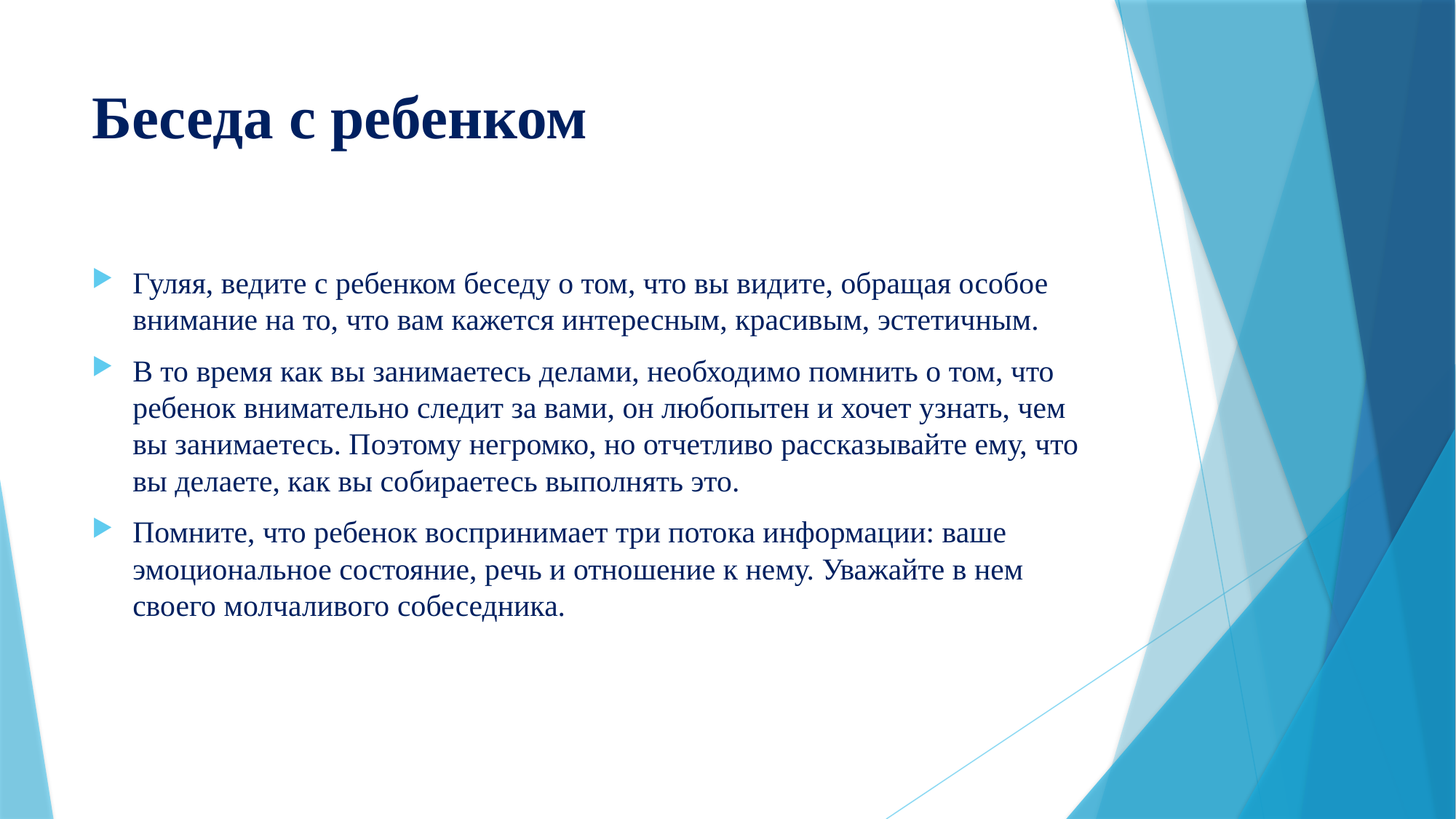

# Беседа с ребенком
Гуляя, ведите с ребенком беседу о том, что вы видите, обращая особое внимание на то, что вам кажется интересным, красивым, эстетичным.
В то время как вы занимаетесь делами, необходимо помнить о том, что ребенок внимательно следит за вами, он любопытен и хочет узнать, чем вы занимаетесь. Поэтому негромко, но отчетливо рассказывайте ему, что вы делаете, как вы собираетесь выполнять это.
Помните, что ребенок воспринимает три потока информации: ваше эмоциональное состояние, речь и отношение к нему. Уважайте в нем своего молчаливого собеседника.